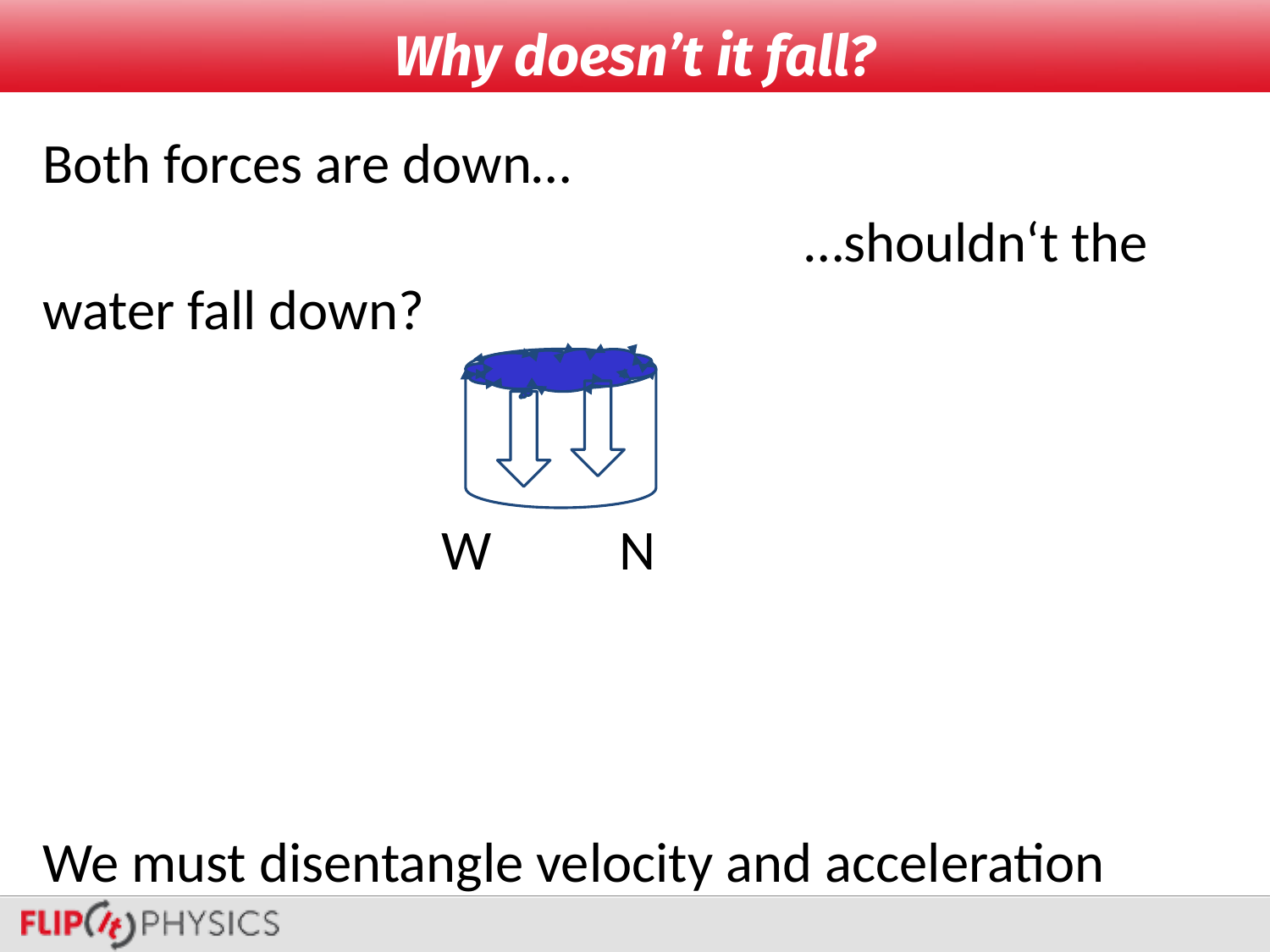

# Why doesn’t it fall?
Both forces are down…
						…shouldn‘t the water fall down?

We must disentangle velocity and acceleration

W	    N